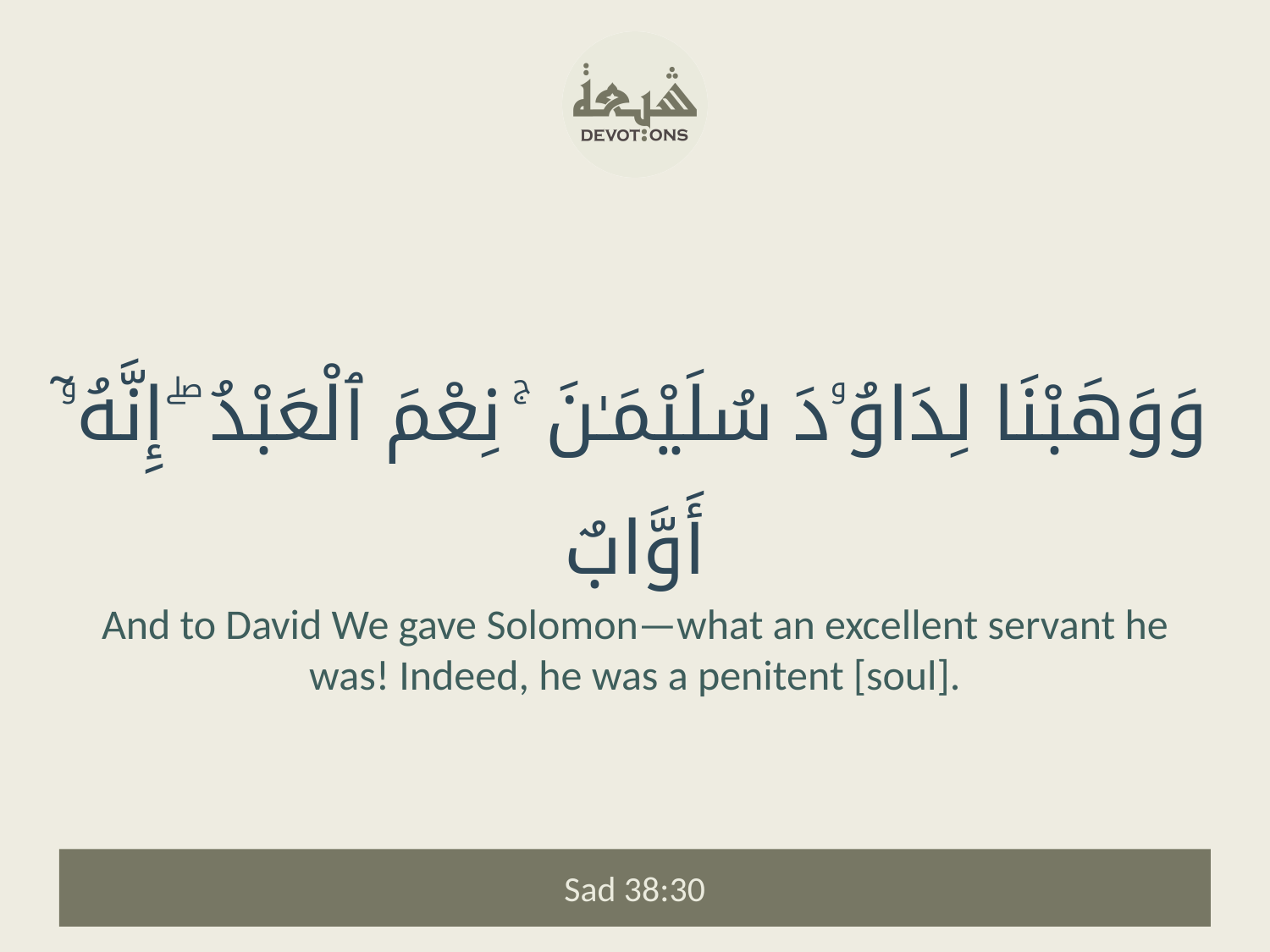

وَوَهَبْنَا لِدَاوُۥدَ سُلَيْمَـٰنَ ۚ نِعْمَ ٱلْعَبْدُ ۖ إِنَّهُۥٓ أَوَّابٌ
And to David We gave Solomon—what an excellent servant he was! Indeed, he was a penitent [soul].
Sad 38:30